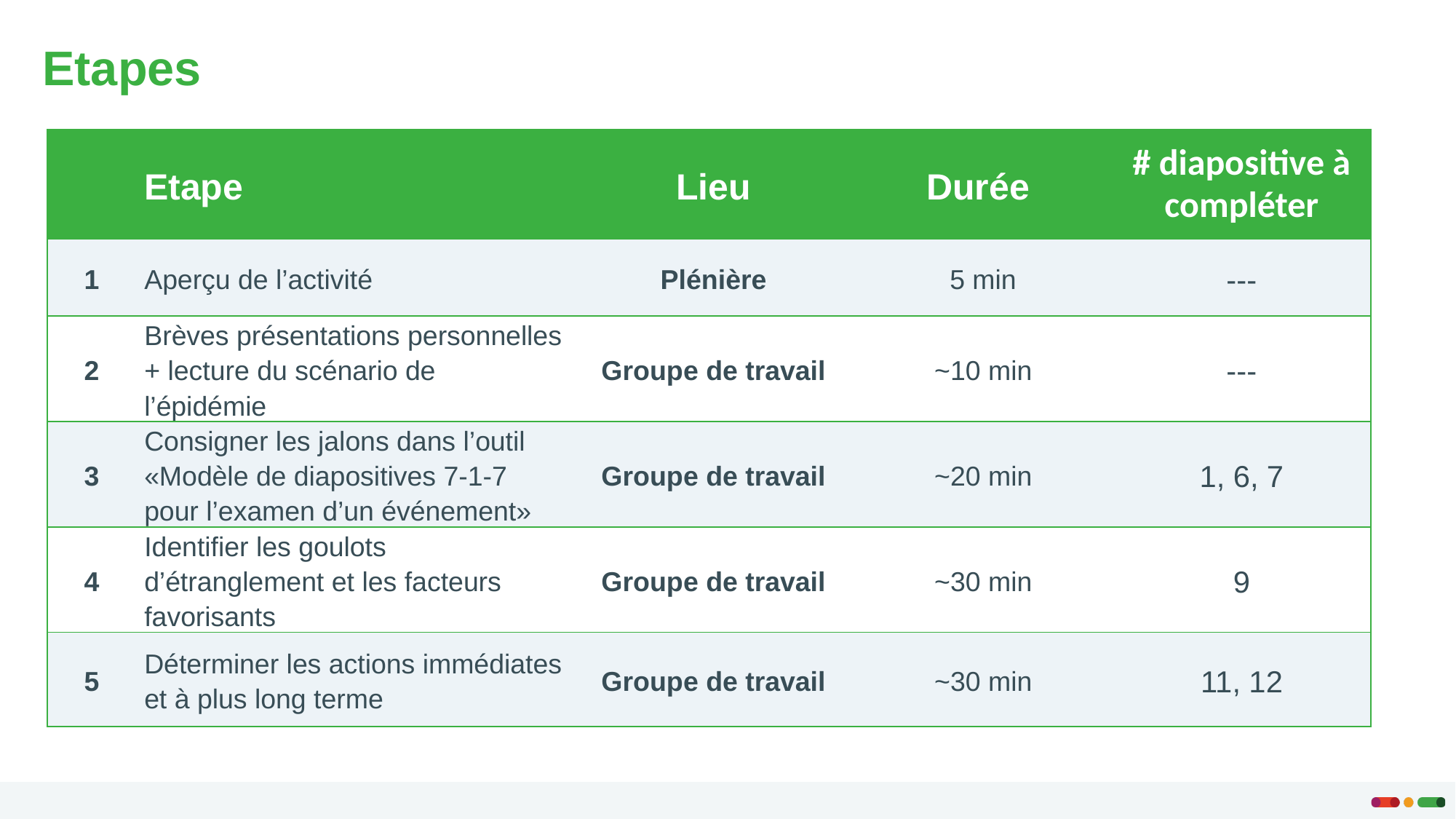

Etapes
|  | Etape | Lieu | Durée | # diapositive à compléter |
| --- | --- | --- | --- | --- |
| 1 | Aperçu de l’activité | Plénière | 5 min | --- |
| 2 | Brèves présentations personnelles + lecture du scénario de l’épidémie | Groupe de travail | ~10 min | --- |
| 3 | Consigner les jalons dans l’outil «Modèle de diapositives 7-1-7 pour l’examen d’un événement» | Groupe de travail | ~20 min | 1, 6, 7 |
| 4 | Identifier les goulots d’étranglement et les facteurs favorisants | Groupe de travail | ~30 min | 9 |
| 5 | Déterminer les actions immédiates et à plus long terme | Groupe de travail | ~30 min | 11, 12 |